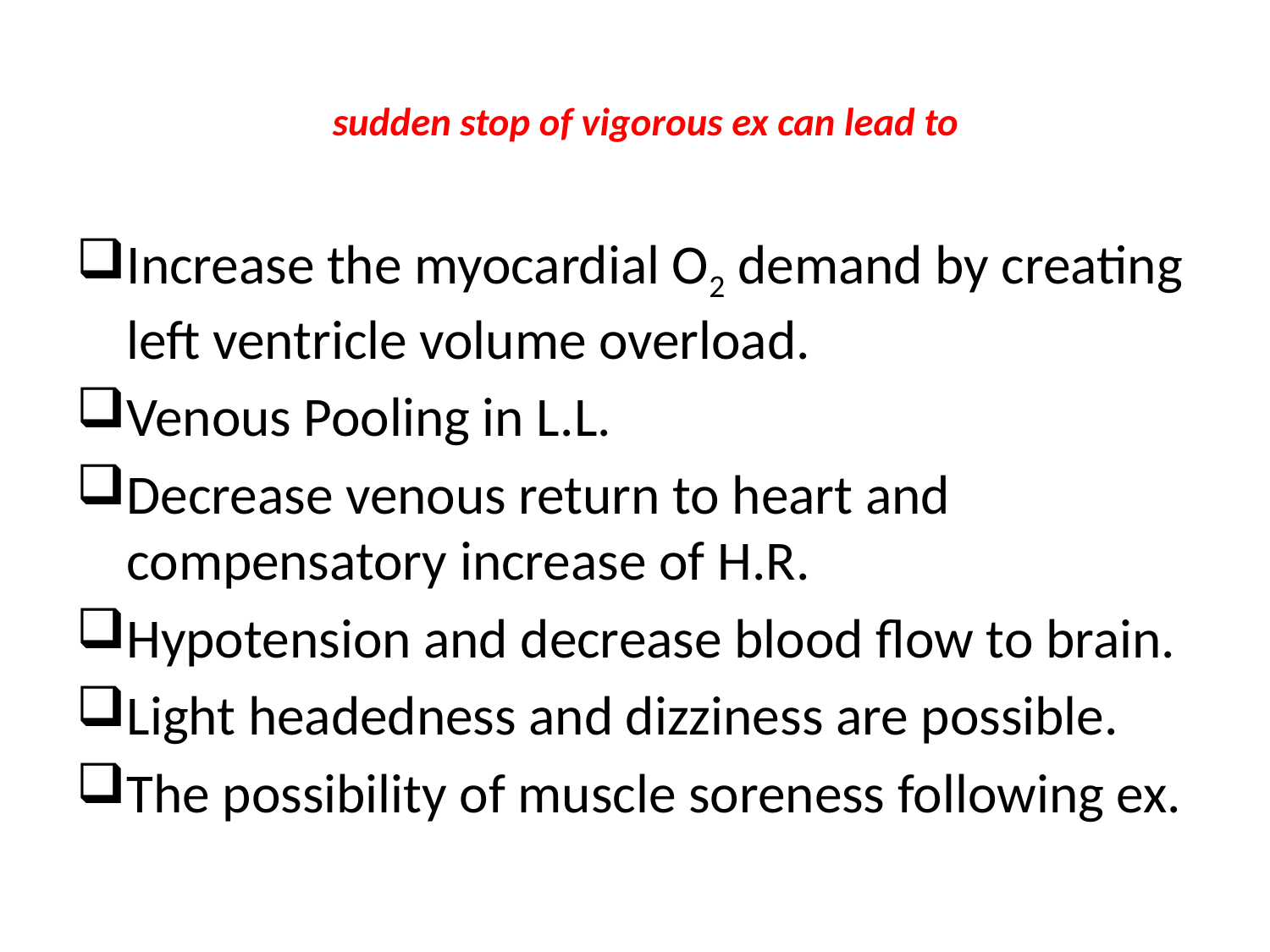

# sudden stop of vigorous ex can lead to
Increase the myocardial O2 demand by creating left ventricle volume overload.
Venous Pooling in L.L.
Decrease venous return to heart and compensatory increase of H.R.
Hypotension and decrease blood flow to brain.
Light headedness and dizziness are possible.
The possibility of muscle soreness following ex.